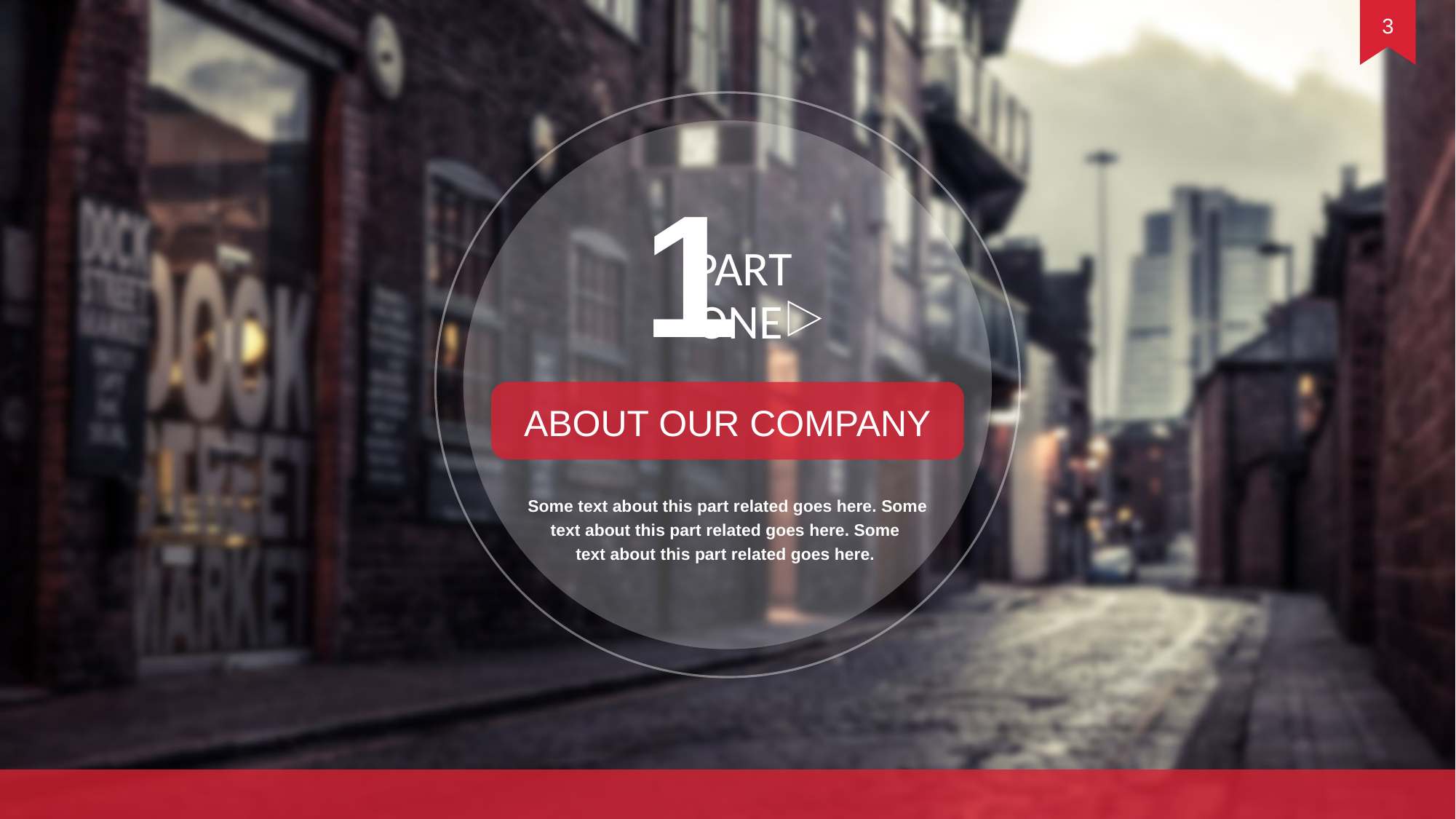

1
PART
ONE

ABOUT OUR COMPANY
Some text about this part related goes here. Some text about this part related goes here. Some
text about this part related goes here.